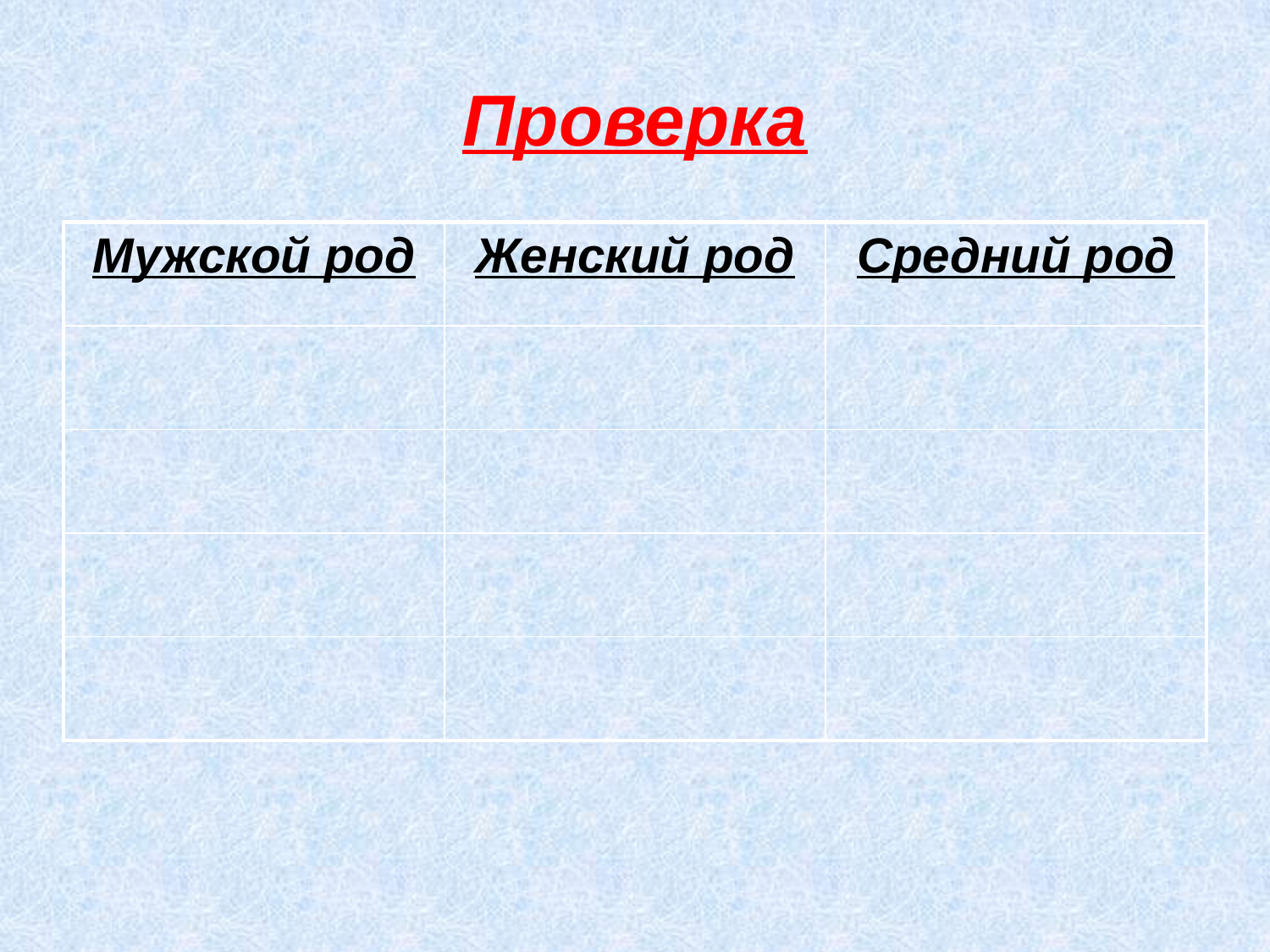

# Проверка
| Мужской род | Женский род | Средний род |
| --- | --- | --- |
|  |  |  |
|  |  |  |
|  |  |  |
|  |  |  |